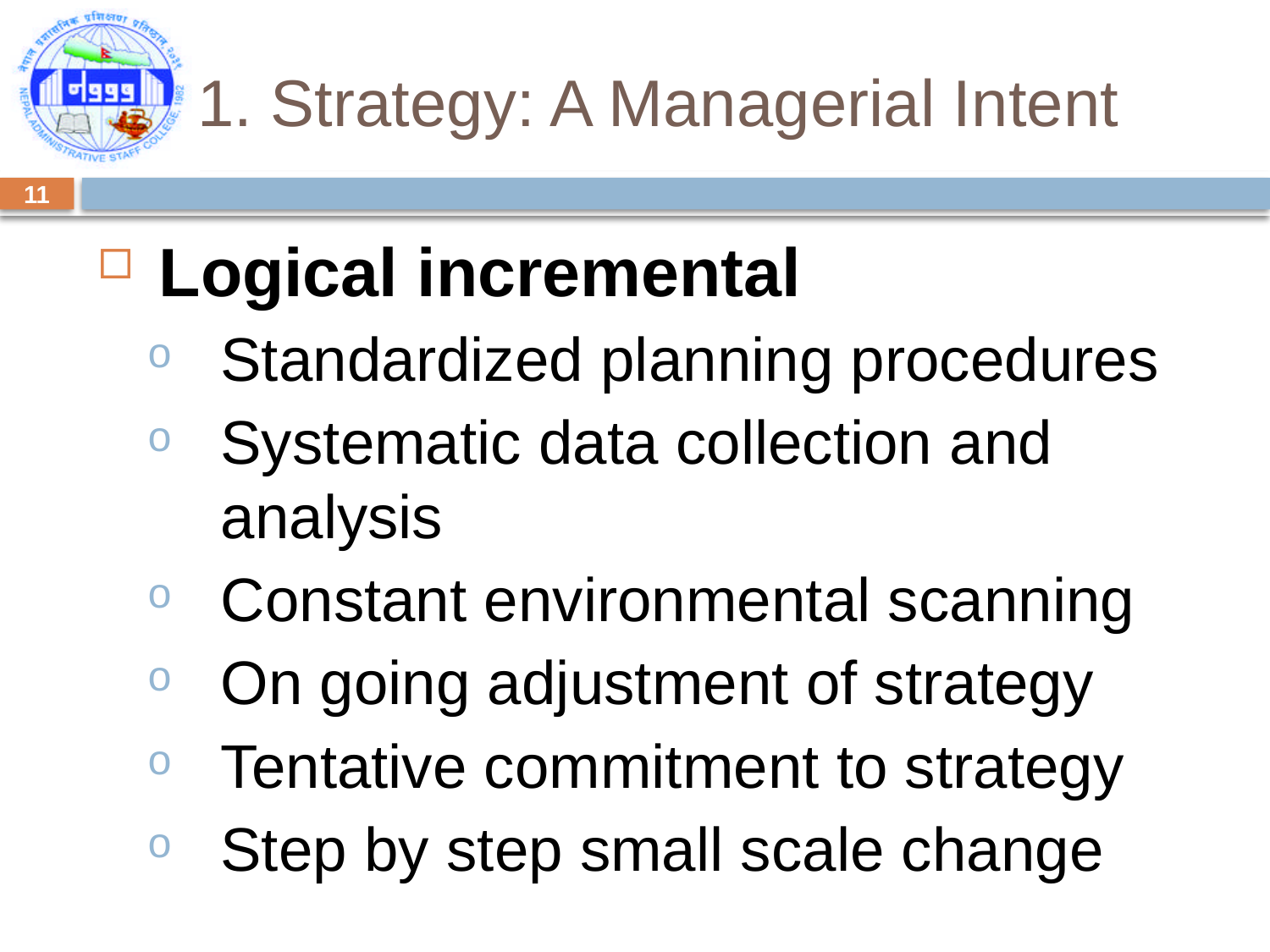

# 1. Strategy: A Managerial Intent
11
Logical incremental
Standardized planning procedures
Systematic data collection and analysis
Constant environmental scanning
On going adjustment of strategy
Tentative commitment to strategy
Step by step small scale change